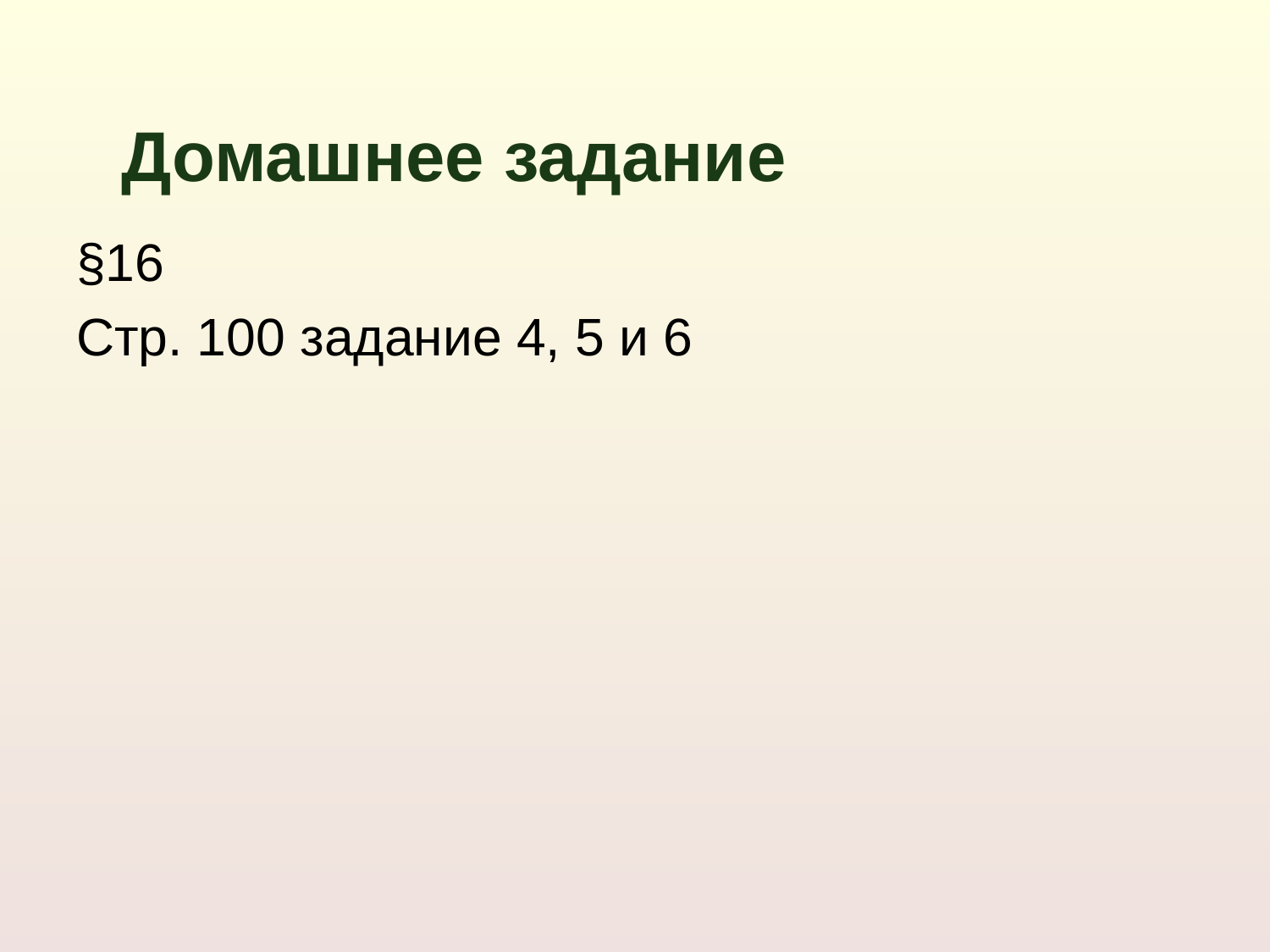

Домашнее задание
§16
Стр. 100 задание 4, 5 и 6